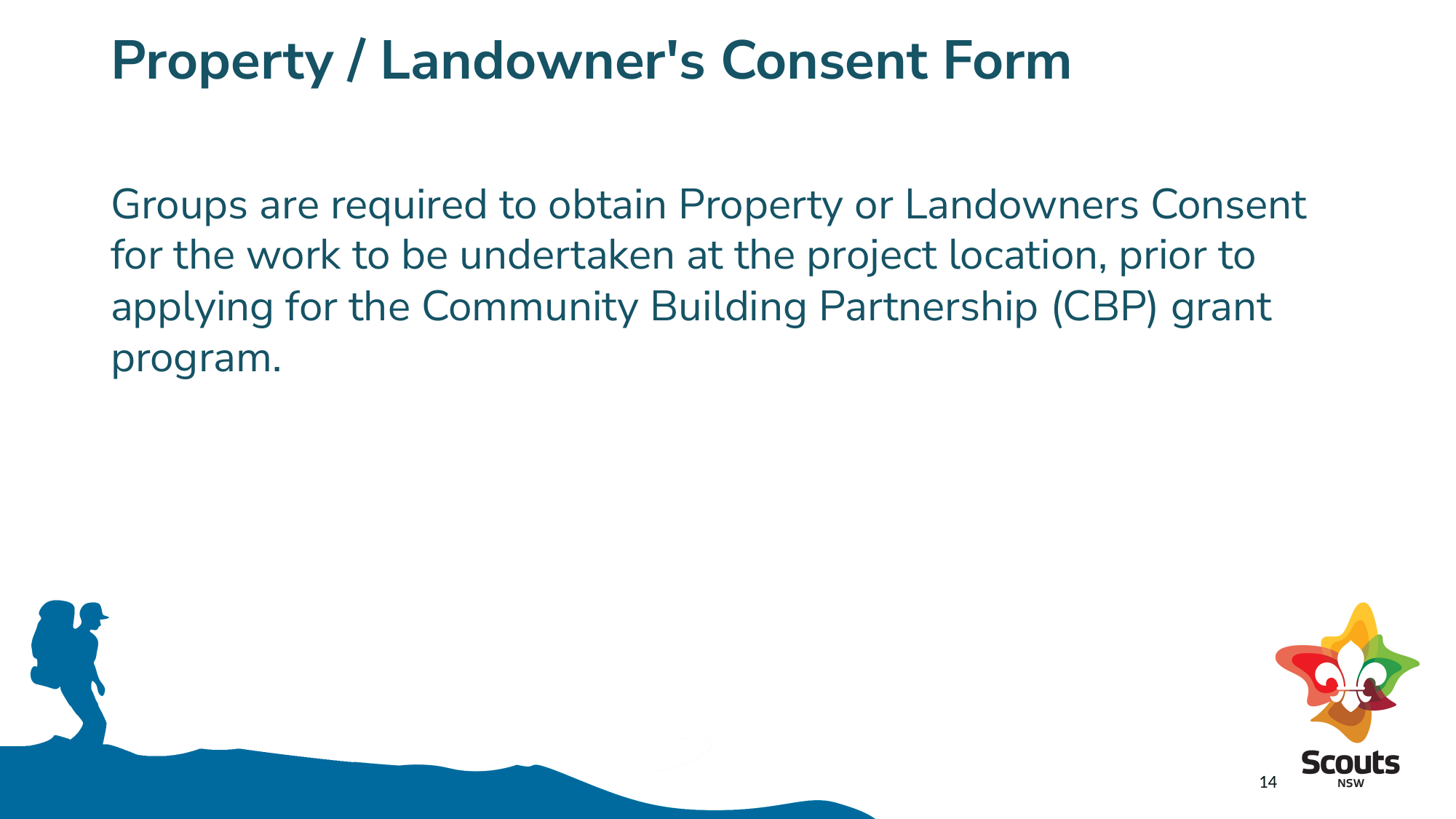

# Property / Landowner's Consent Form
Groups are required to obtain Property or Landowners Consent for the work to be undertaken at the project location, prior to applying for the Community Building Partnership (CBP) grant program.
14